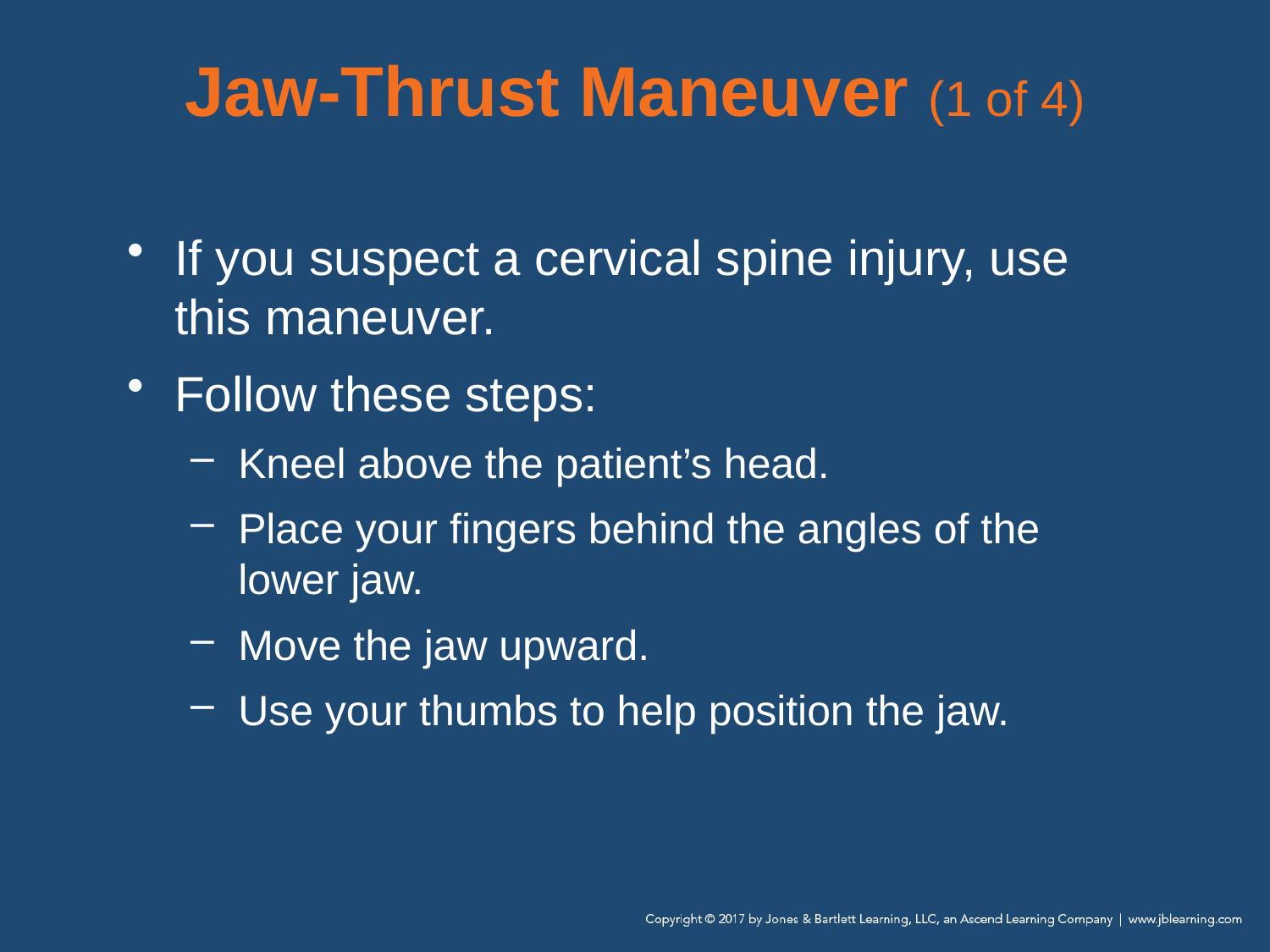

# Jaw-Thrust Maneuver (1 of 4)
If you suspect a cervical spine injury, use this maneuver.
Follow these steps:
Kneel above the patient’s head.
Place your fingers behind the angles of the lower jaw.
Move the jaw upward.
Use your thumbs to help position the jaw.